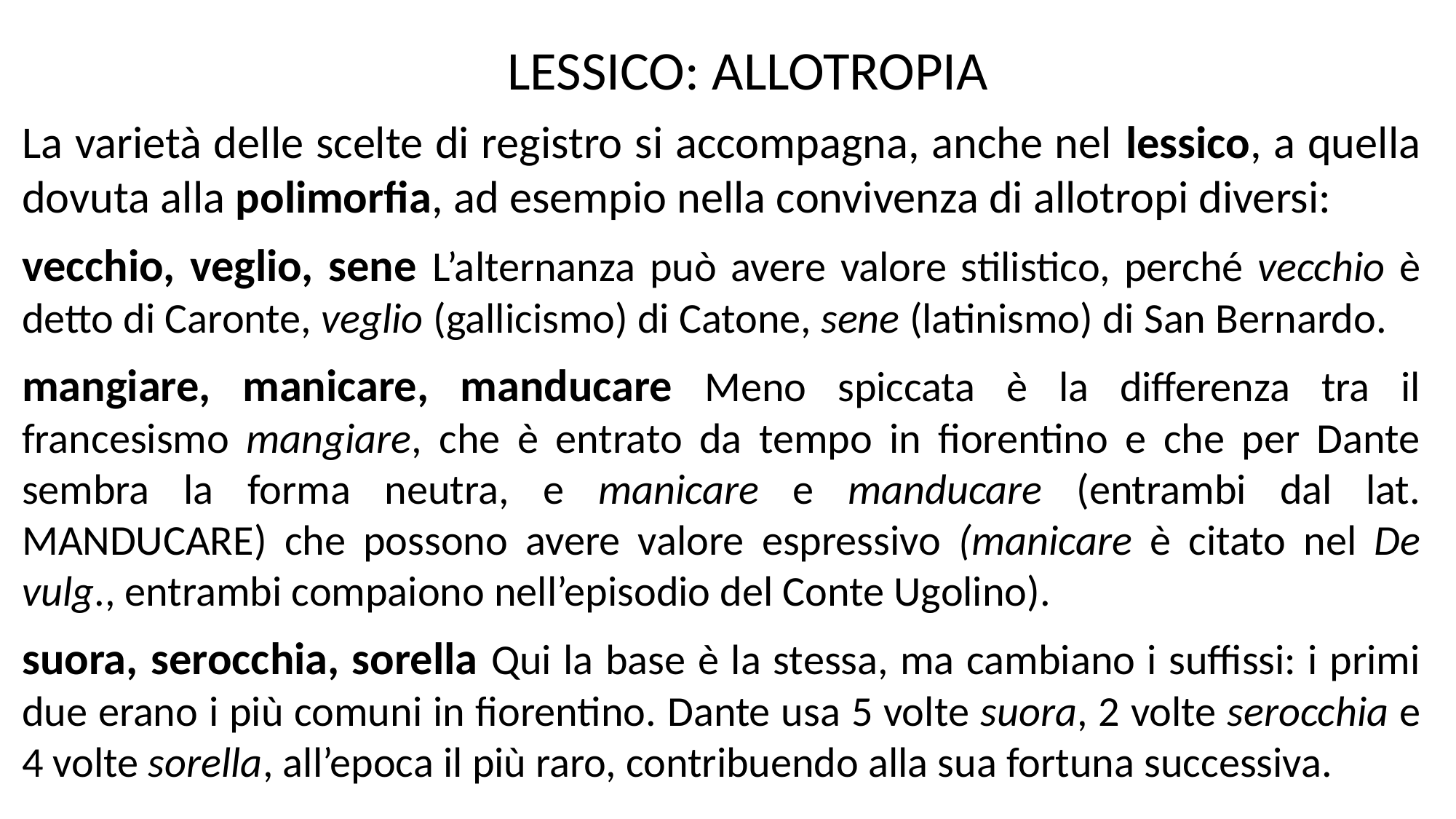

LESSICO: ALLOTROPIA
La varietà delle scelte di registro si accompagna, anche nel lessico, a quella dovuta alla polimorfia, ad esempio nella convivenza di allotropi diversi:

vecchio, veglio, sene L’alternanza può avere valore stilistico, perché vecchio è detto di Caronte, veglio (gallicismo) di Catone, sene (latinismo) di San Bernardo.

mangiare, manicare, manducare Meno spiccata è la differenza tra il francesismo mangiare, che è entrato da tempo in fiorentino e che per Dante sembra la forma neutra, e manicare e manducare (entrambi dal lat. MANDUCARE) che possono avere valore espressivo (manicare è citato nel De vulg., entrambi compaiono nell’episodio del Conte Ugolino).

suora, serocchia, sorella Qui la base è la stessa, ma cambiano i suffissi: i primi due erano i più comuni in fiorentino. Dante usa 5 volte suora, 2 volte serocchia e 4 volte sorella, all’epoca il più raro, contribuendo alla sua fortuna successiva.